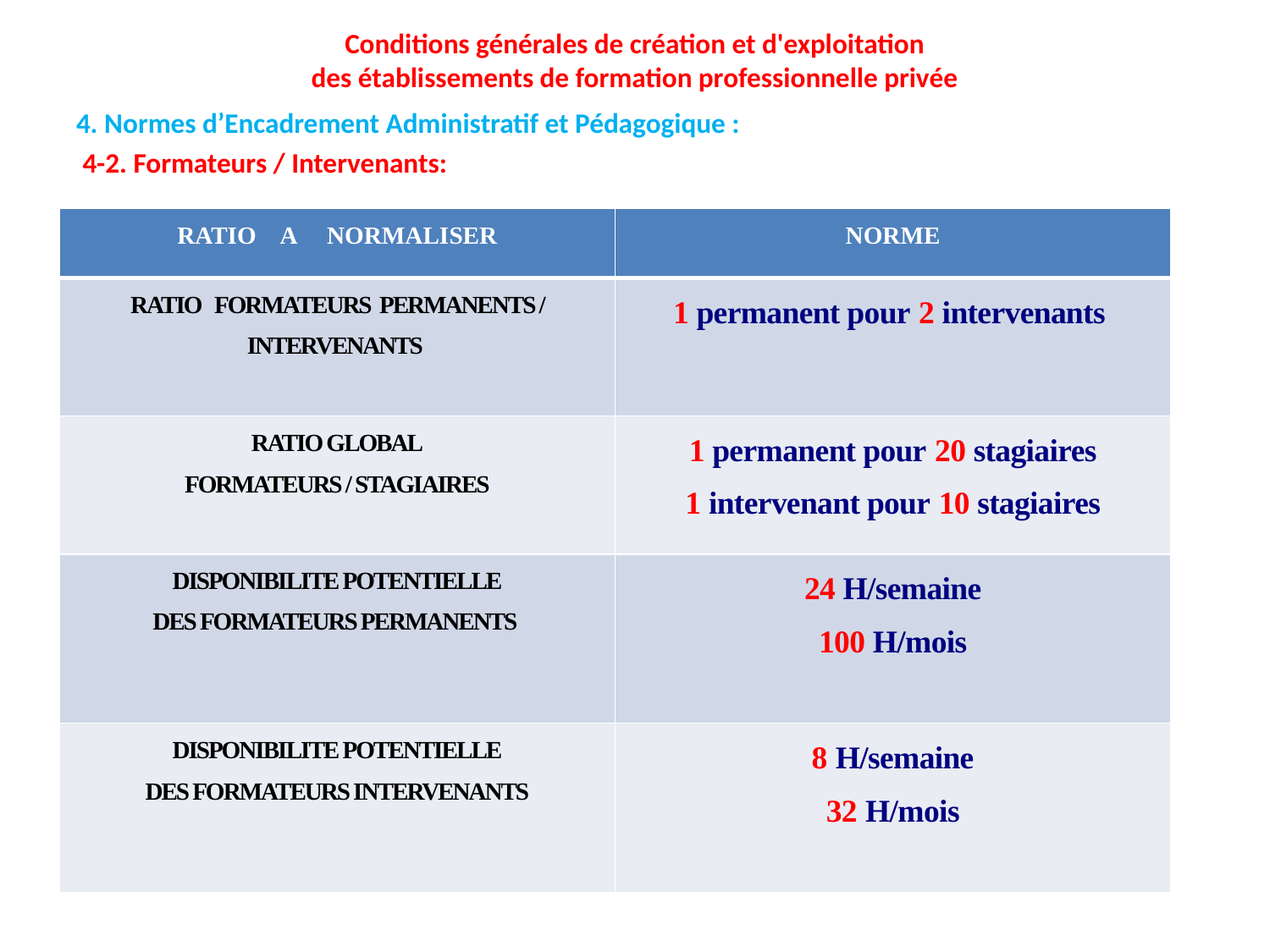

# Conditions générales de création et d'exploitation des établissements de formation professionnelle privée
4. Normes d’Encadrement Administratif et Pédagogique :
 4-2. Formateurs / Intervenants:
| RATIO A NORMALISER | NORME |
| --- | --- |
| RATIO FORMATEURS PERMANENTS / INTERVENANTS | 1 permanent pour 2 intervenants |
| RATIO GLOBAL FORMATEURS / STAGIAIRES | 1 permanent pour 20 stagiaires 1 intervenant pour 10 stagiaires |
| DISPONIBILITE POTENTIELLE DES FORMATEURS PERMANENTS | 24 H/semaine 100 H/mois |
| DISPONIBILITE POTENTIELLE DES FORMATEURS INTERVENANTS | 8 H/semaine 32 H/mois |